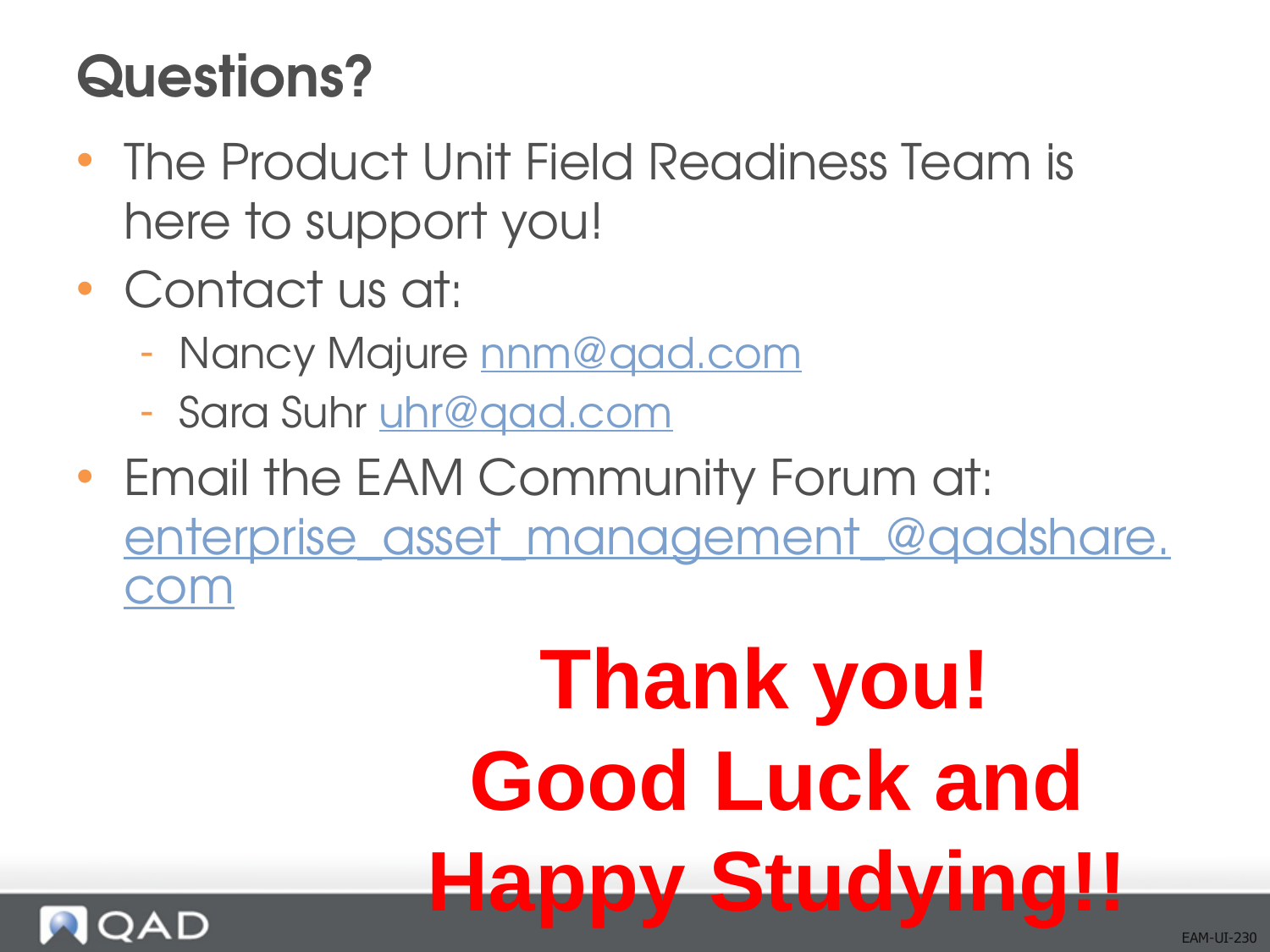

# Questions?
The Product Unit Field Readiness Team is here to support you!
Contact us at:
Nancy Majure nnm@qad.com
Sara Suhr uhr@qad.com
Email the EAM Community Forum at: enterprise_asset_management_@qadshare.com

Thank you!  Good Luck and Happy Studying!!
EAM-UI-230